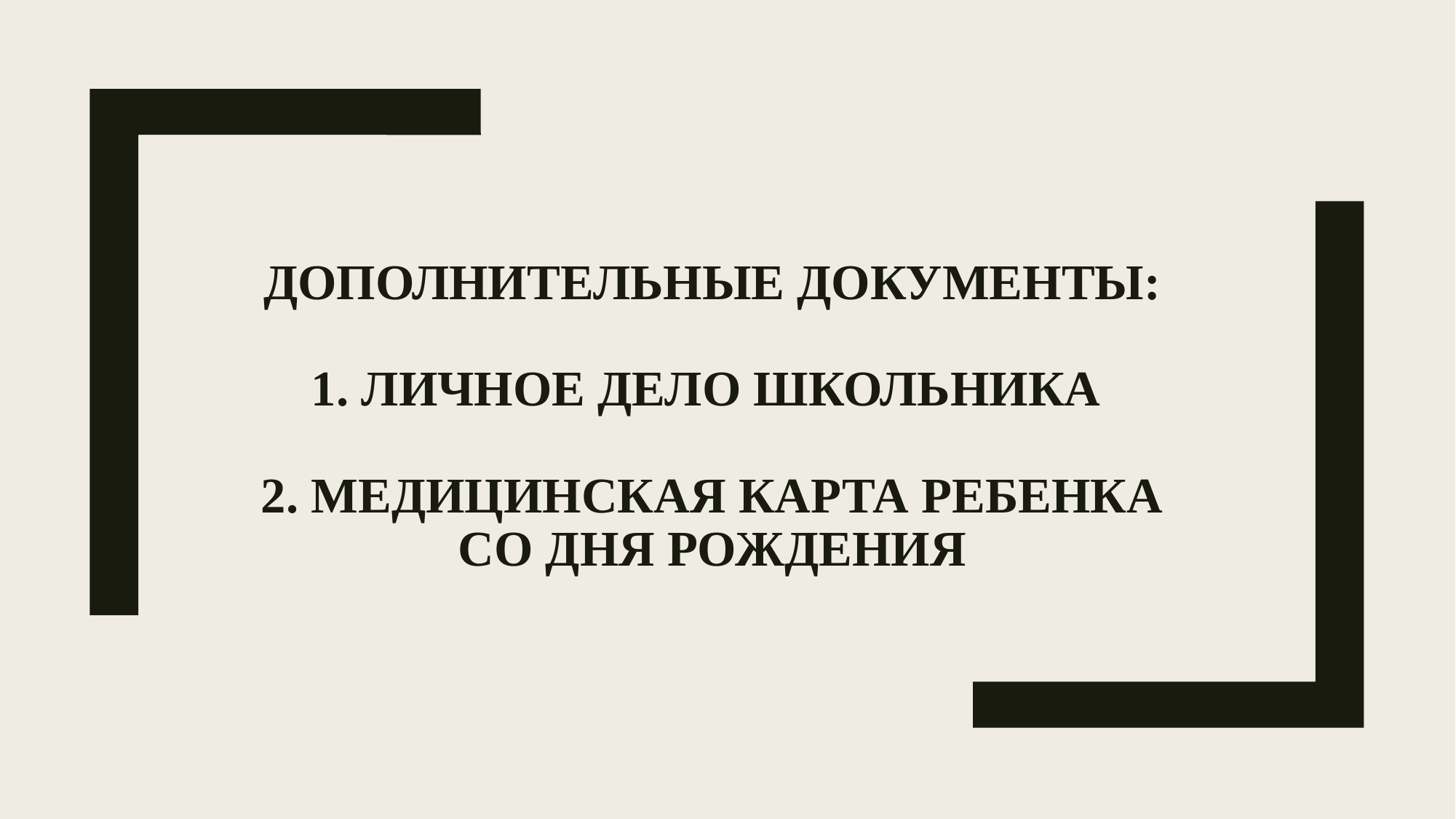

# Дополнительные документы: 1. Личное дело школьника 2. Медицинская карта ребенка со дня рождения